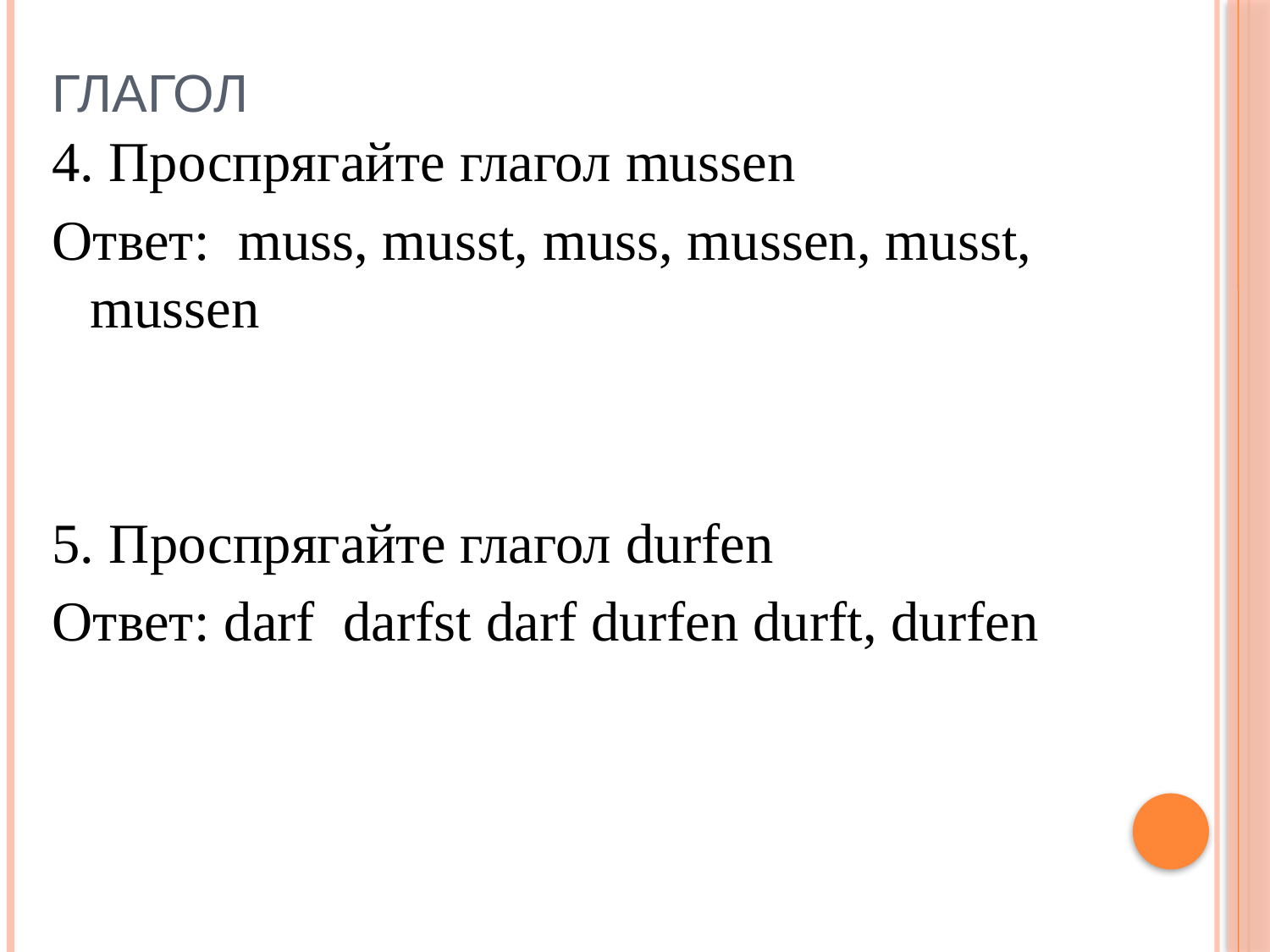

# Глагол
4. Проспрягайте глагол mussen
Ответ:  muss, musst, muss, mussen, musst, mussen

5. Проспрягайте глагол durfen
Ответ: darf  darfst darf durfen durft, durfen